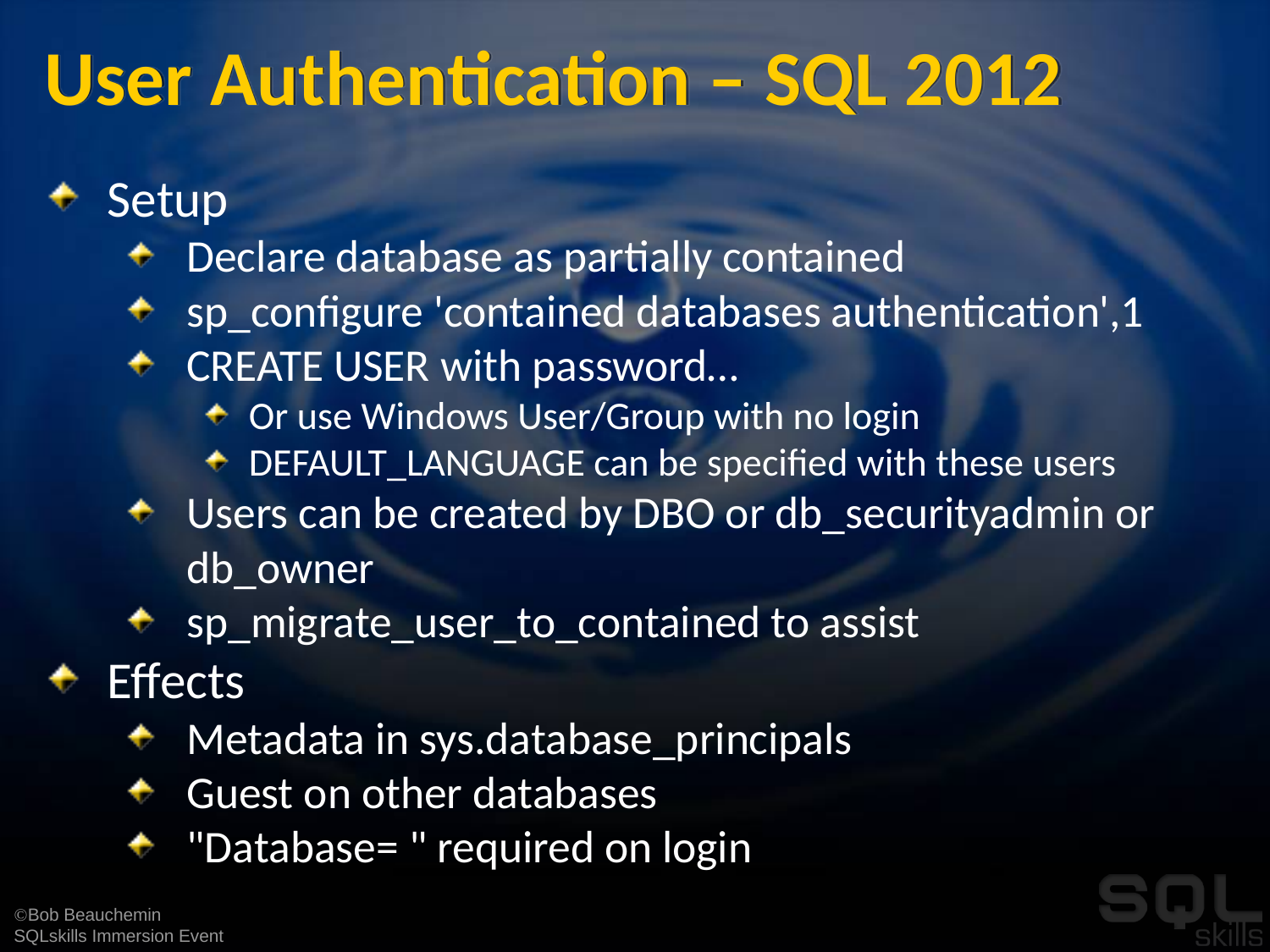

# User Authentication – SQL 2012
Setup
Declare database as partially contained
sp_configure 'contained databases authentication',1
CREATE USER with password…
Or use Windows User/Group with no login
DEFAULT_LANGUAGE can be specified with these users
Users can be created by DBO or db_securityadmin or db_owner
sp_migrate_user_to_contained to assist
Effects
Metadata in sys.database_principals
Guest on other databases
"Database= " required on login